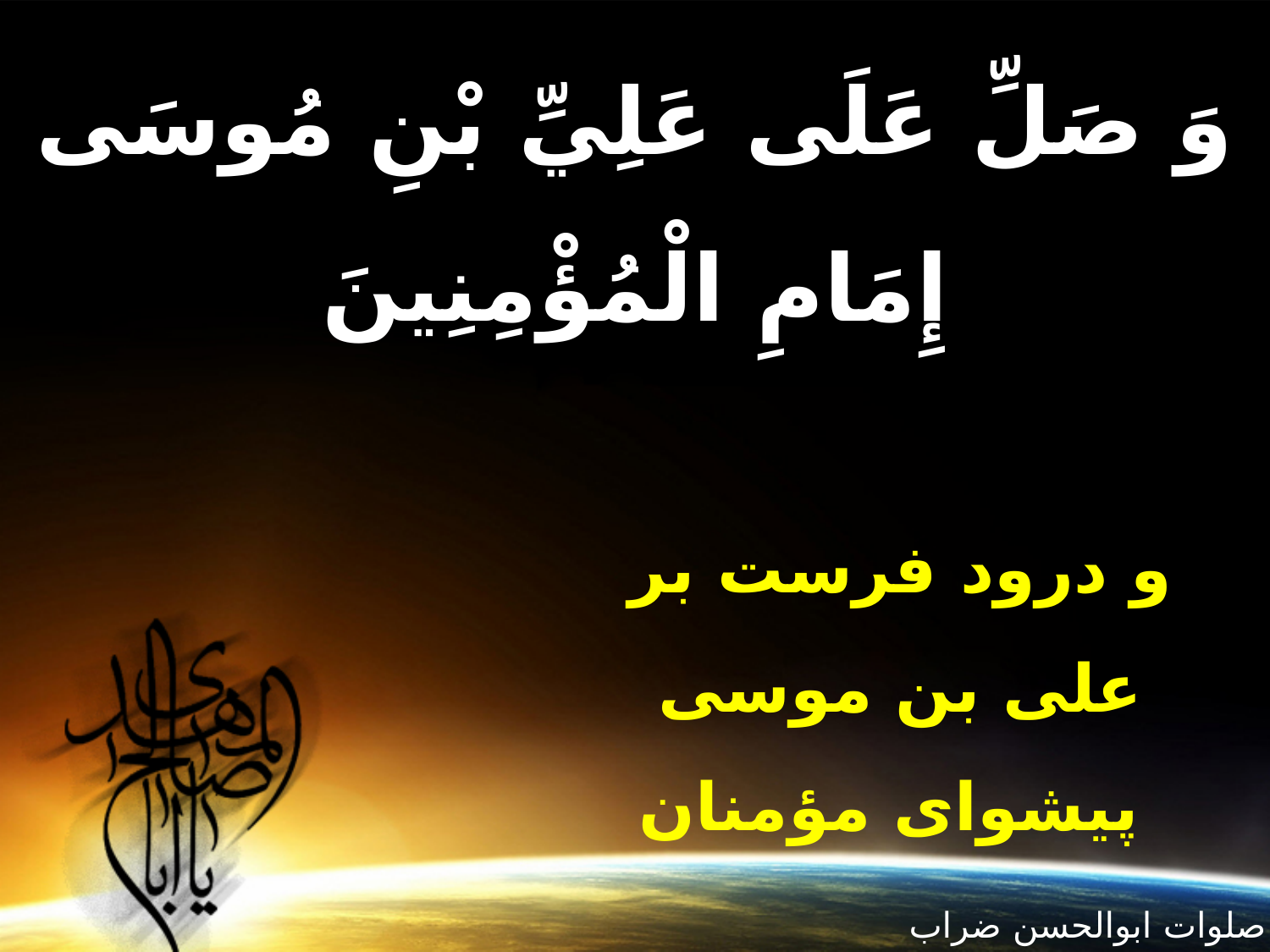

وَ صَلِّ عَلَى عَلِيِّ بْنِ مُوسَى
إِمَامِ الْمُؤْمِنِينَ
و درود فرست بر
على بن موسى
پيشواى مؤمنان